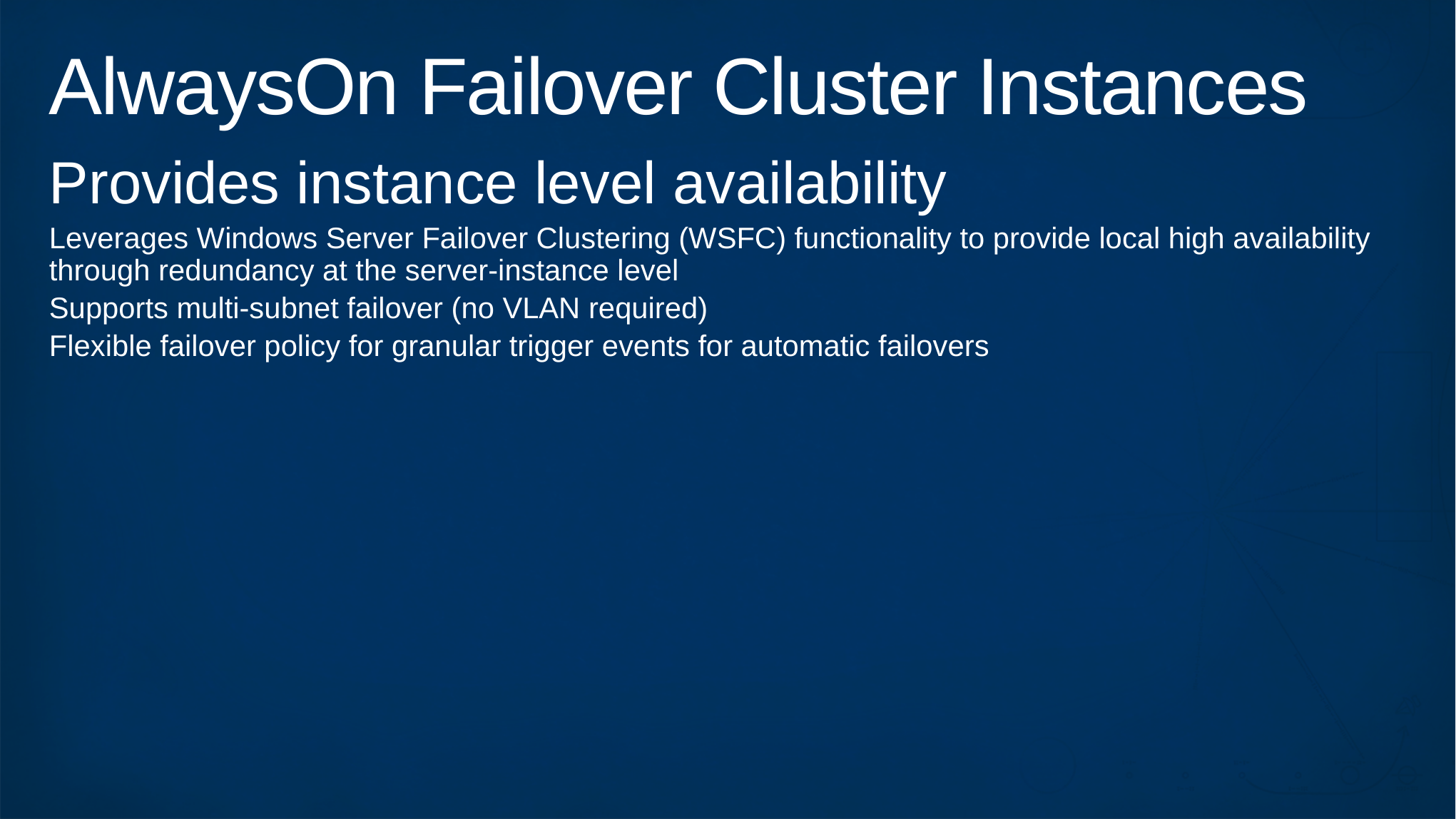

# AlwaysOn Failover Cluster Instances
Provides instance level availability
Leverages Windows Server Failover Clustering (WSFC) functionality to provide local high availability through redundancy at the server-instance level
Supports multi-subnet failover (no VLAN required)
Flexible failover policy for granular trigger events for automatic failovers